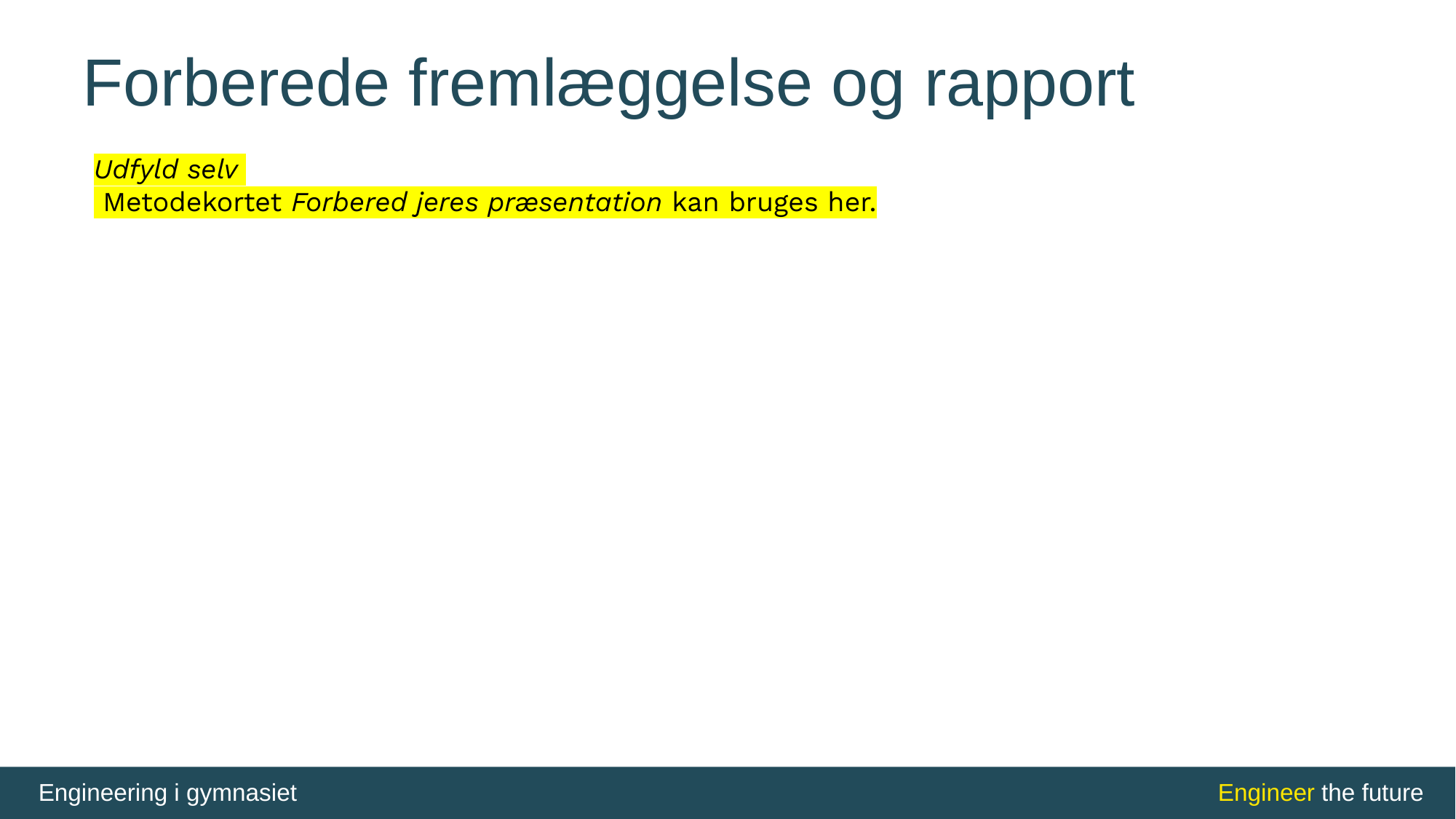

# Forberede fremlæggelse og rapport
Udfyld selv
 Metodekortet Forbered jeres præsentation kan bruges her.